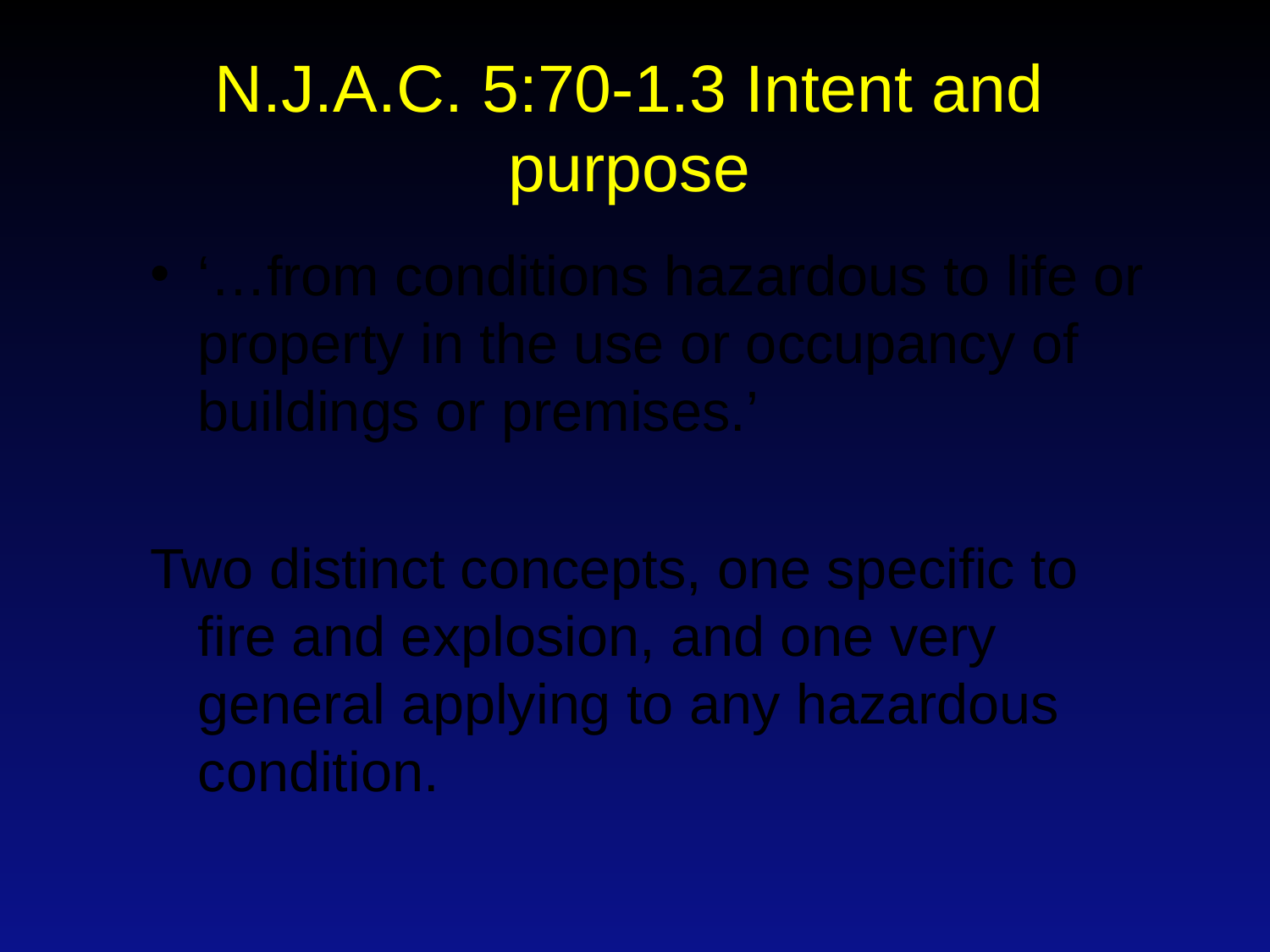

# N.J.A.C. 5:70-1.3 Intent and purpose
‘…from conditions hazardous to life or property in the use or occupancy of buildings or premises.’

Two distinct concepts, one specific to fire and explosion, and one very general applying to any hazardous condition.